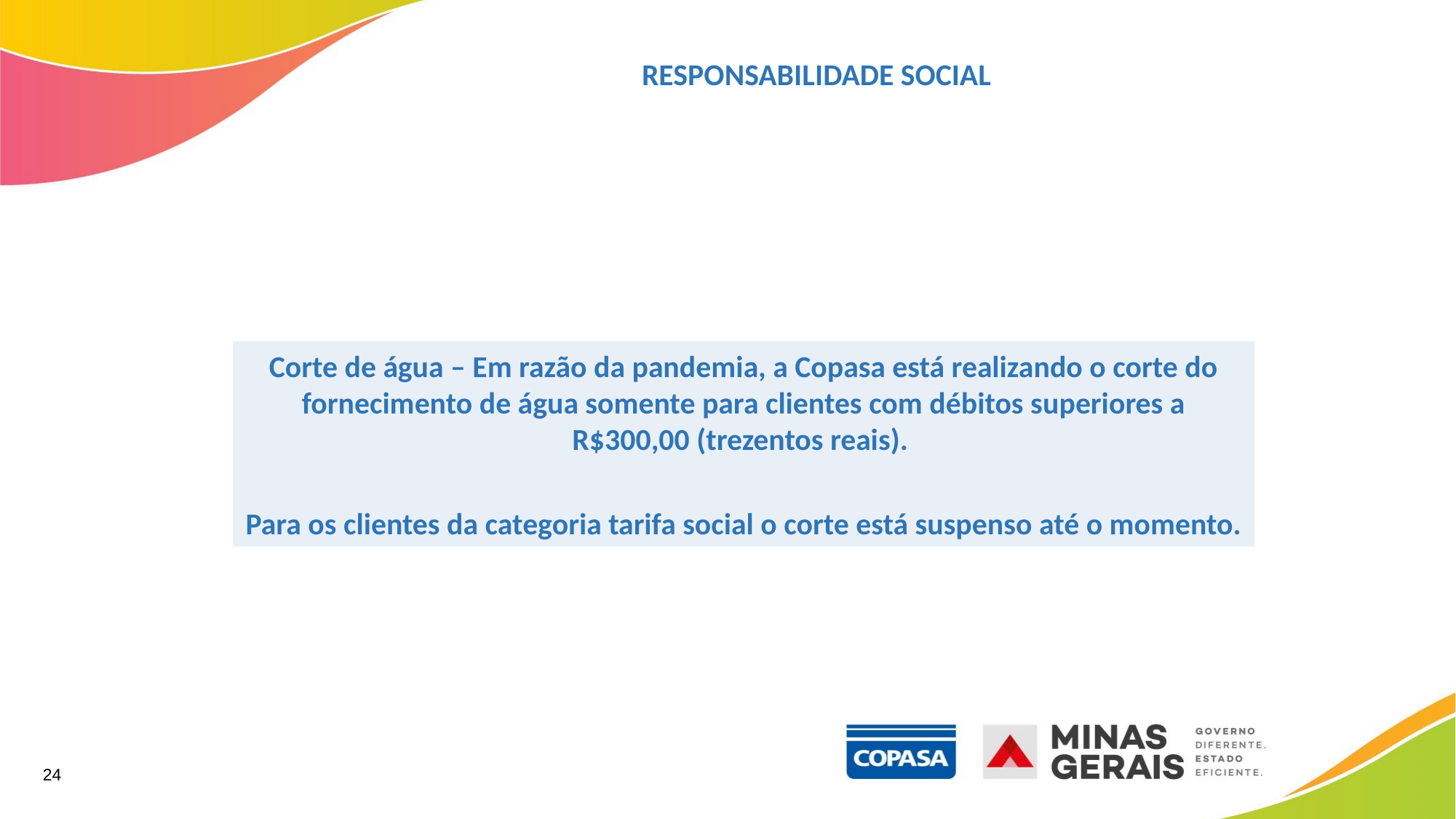

RESPONSABILIDADE SOCIAL
Corte de água – Em razão da pandemia, a Copasa está realizando o corte do fornecimento de água somente para clientes com débitos superiores a R$300,00 (trezentos reais).

Para os clientes da categoria tarifa social o corte está suspenso até o momento.
24